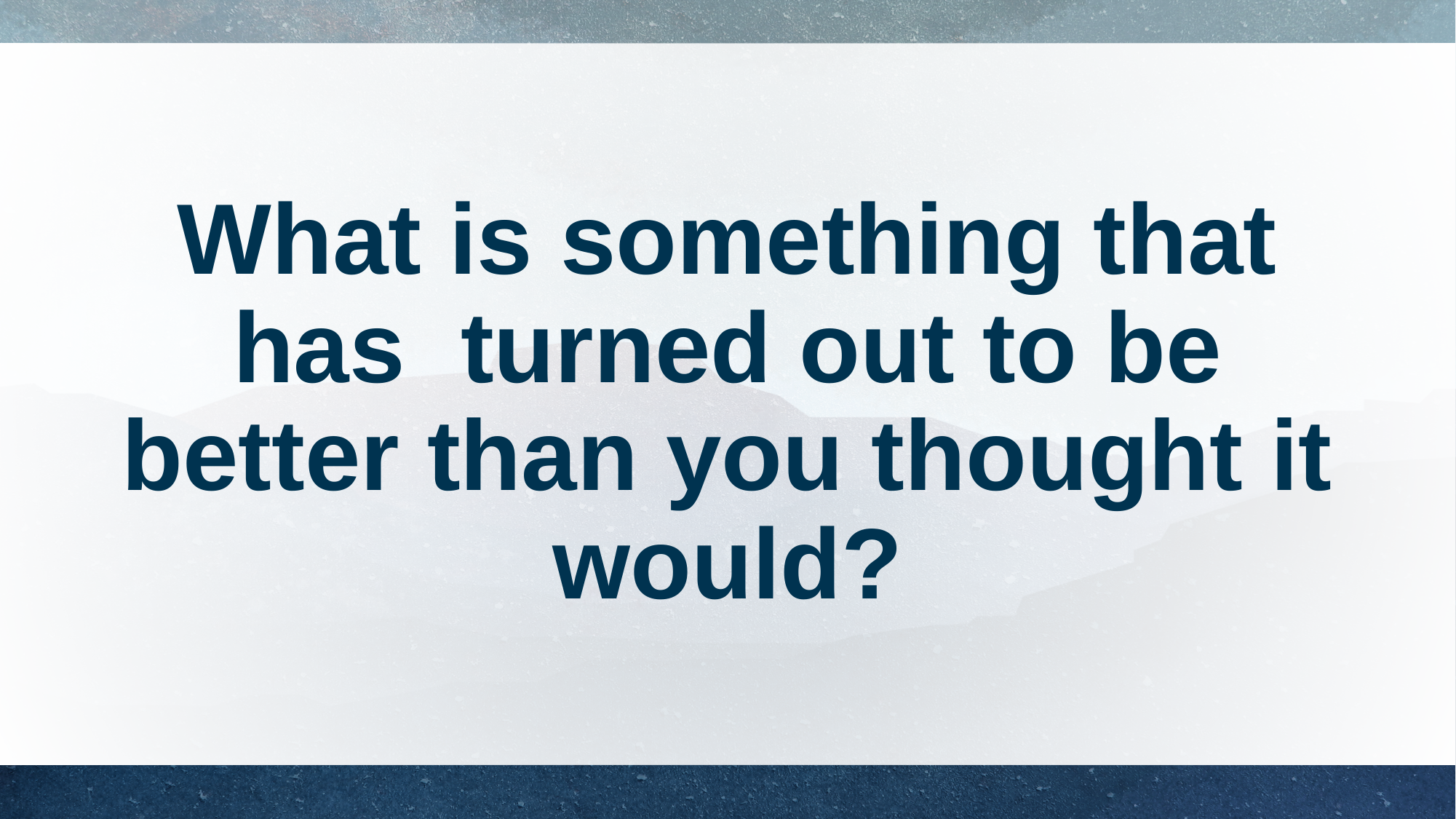

# What is something that has  turned out to be better than you thought it would?